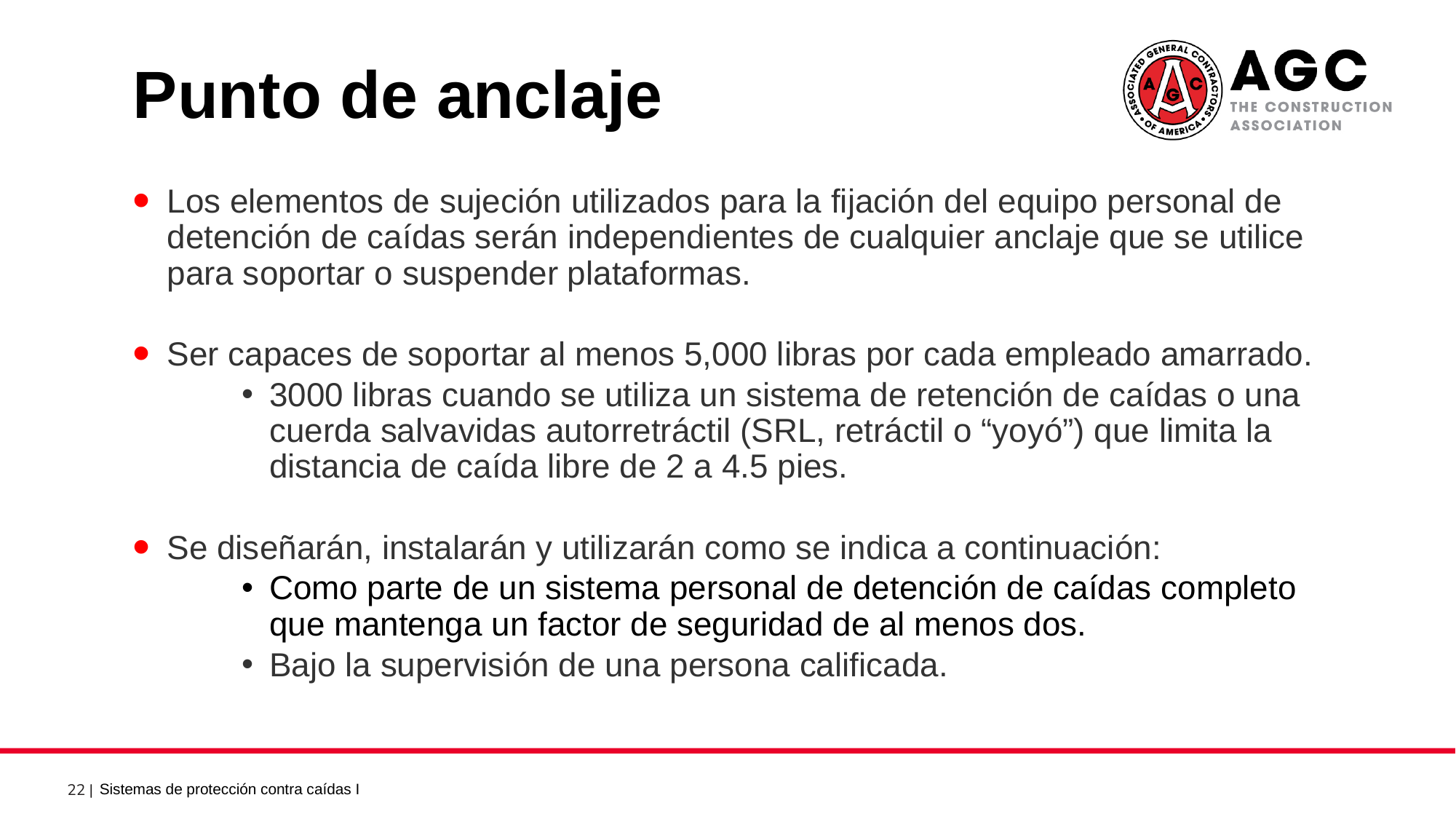

Punto de anclaje 1
Los elementos de sujeción utilizados para la fijación del equipo personal de detención de caídas serán independientes de cualquier anclaje que se utilice para soportar o suspender plataformas.

Ser capaces de soportar al menos 5,000 libras por cada empleado amarrado.
3000 libras cuando se utiliza un sistema de retención de caídas o una cuerda salvavidas autorretráctil (SRL, retráctil o “yoyó”) que limita la distancia de caída libre de 2 a 4.5 pies.

Se diseñarán, instalarán y utilizarán como se indica a continuación:
Como parte de un sistema personal de detención de caídas completo que mantenga un factor de seguridad de al menos dos.
Bajo la supervisión de una persona calificada.
Sistemas de protección contra caídas I